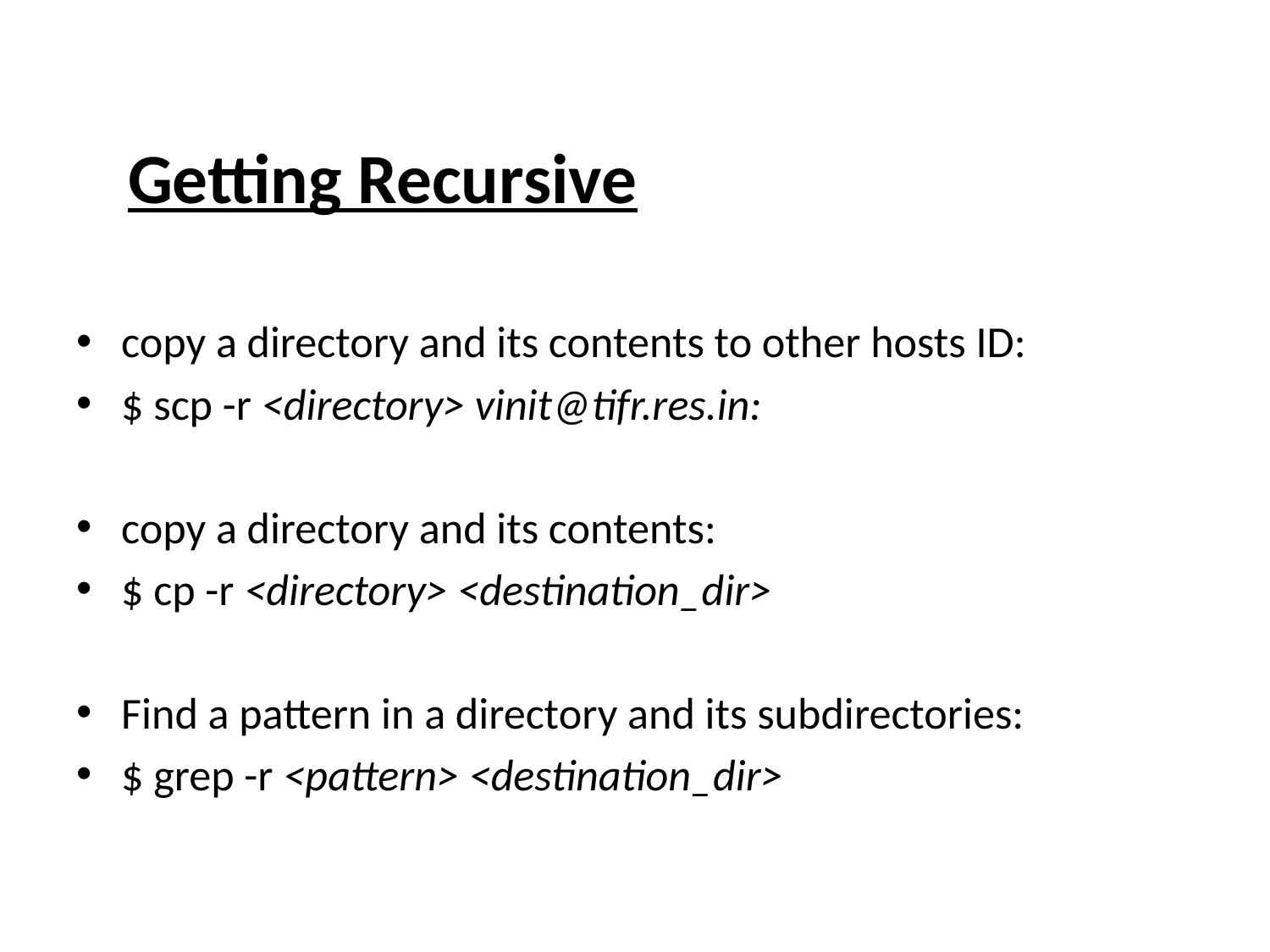

Getting Recursive

copy a directory and its contents to other hosts ID:
$ scp -r <directory> vinit@tifr.res.in:

copy a directory and its contents:
$ cp -r <directory> <destination_dir>

Find a pattern in a directory and its subdirectories:
$ grep -r <pattern> <destination_dir>